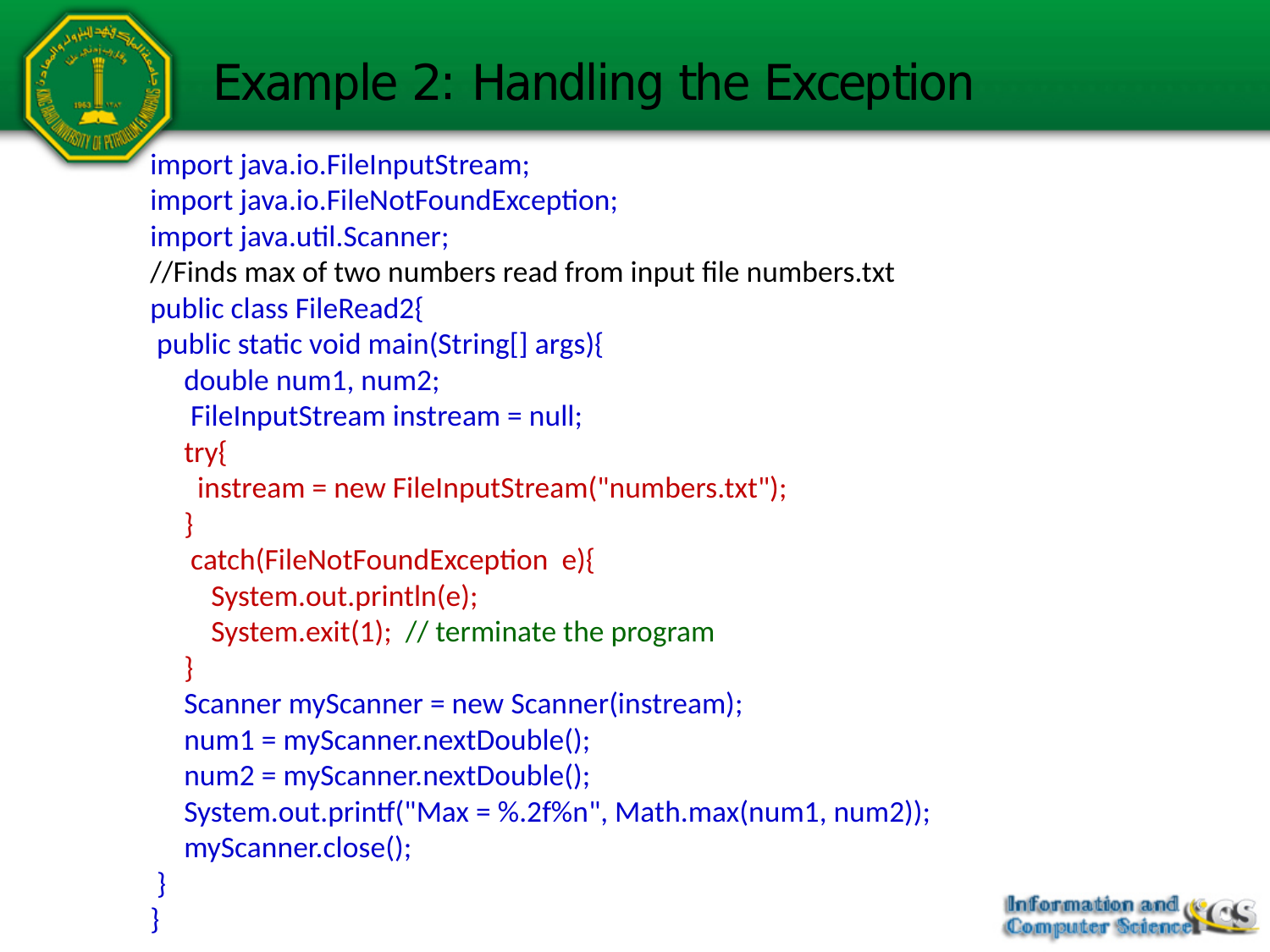

# Example 2: Handling the Exception
import java.io.FileInputStream;
import java.io.FileNotFoundException;
import java.util.Scanner;
//Finds max of two numbers read from input file numbers.txt
public class FileRead2{
 public static void main(String[] args){
     double num1, num2;
      FileInputStream instream = null;
     try{
       instream = new FileInputStream("numbers.txt");
     }
      catch(FileNotFoundException  e){
         System.out.println(e);
         System.exit(1);  // terminate the program
     }
     Scanner myScanner = new Scanner(instream);
     num1 = myScanner.nextDouble();
     num2 = myScanner.nextDouble();
     System.out.printf("Max = %.2f%n", Math.max(num1, num2));
     myScanner.close();
 }
}